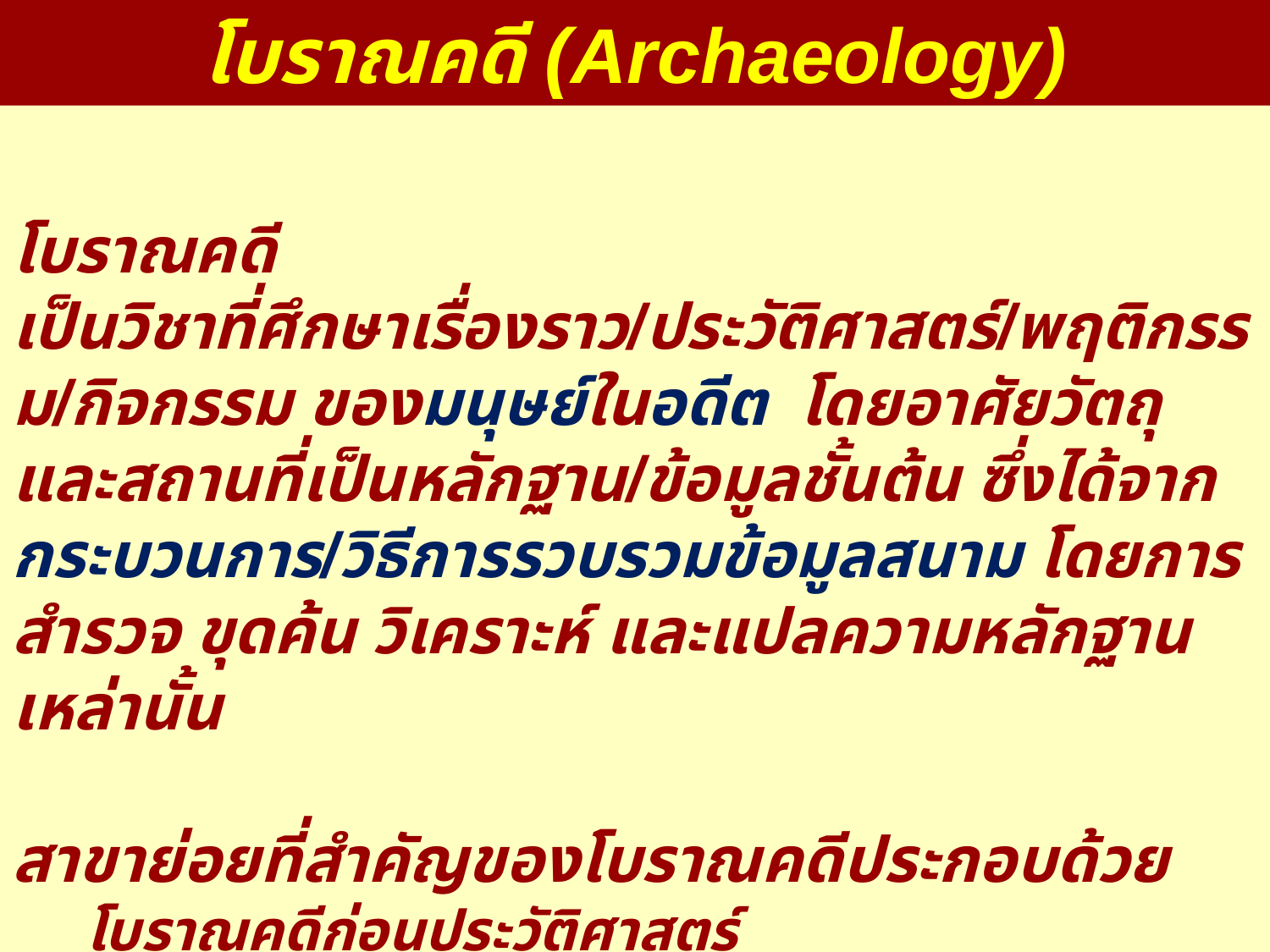

โบราณคดี (Archaeology)

โบราณคดี เป็นวิชาที่ศึกษาเรื่องราว/ประวัติศาสตร์/พฤติกรรม/กิจกรรม ของมนุษย์ในอดีต  โดยอาศัยวัตถุและสถานที่เป็นหลักฐาน/ข้อมูลชั้นต้น ซึ่งได้จากกระบวนการ/วิธีการรวบรวมข้อมูลสนาม โดยการสำรวจ ขุดค้น วิเคราะห์ และแปลความหลักฐานเหล่านั้น

สาขาย่อยที่สำคัญของโบราณคดีประกอบด้วย
     โบราณคดีก่อนประวัติศาสตร์ (Prehistory/Prehistoric Archaeology)
     โบราณคดีสมัยประวัติศาสตร์(Historical Archaeology/Classic Archaeology)
     โบราณคดีกึ่งก่อนประวัติศาสตร์ (Protohistorical Archaeology)